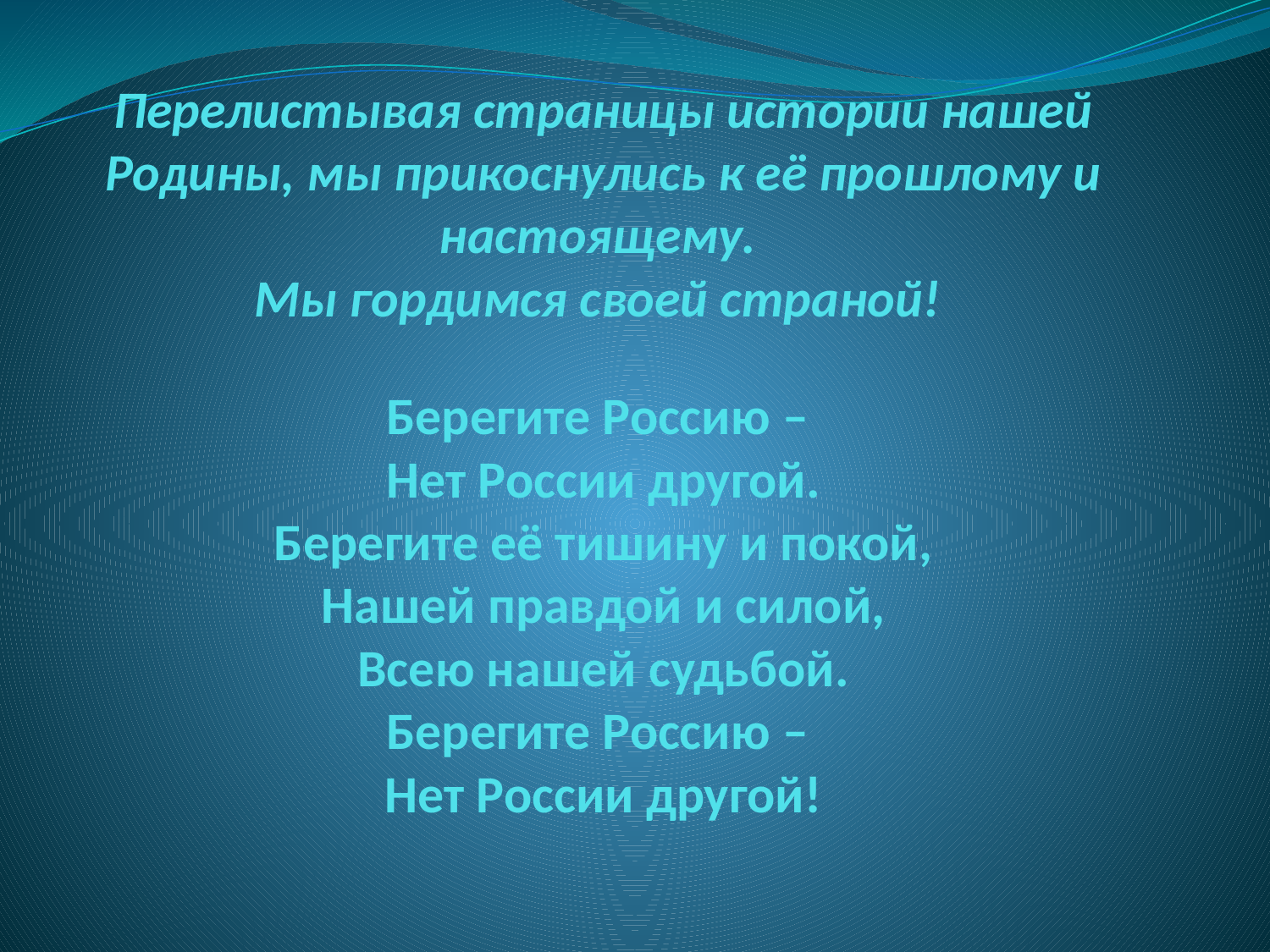

# Перелистывая страницы истории нашей Родины, мы прикоснулись к её прошлому и настоящему. Мы гордимся своей страной! Берегите Россию – Нет России другой. Берегите её тишину и покой, Нашей правдой и силой, Всею нашей судьбой. Берегите Россию – Нет России другой!